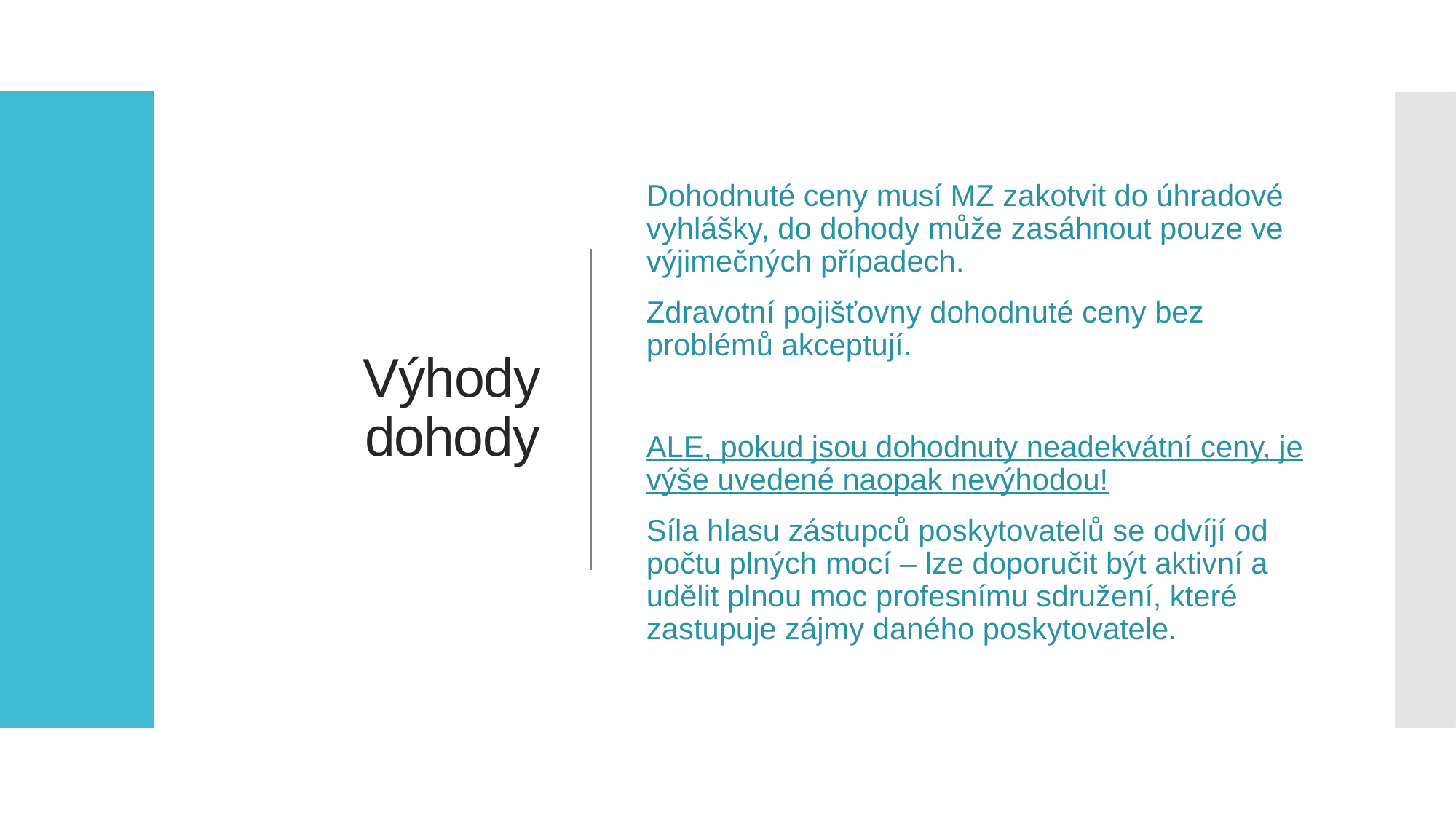

# Výhody dohody
Dohodnuté ceny musí MZ zakotvit do úhradové vyhlášky, do dohody může zasáhnout pouze ve výjimečných případech.
Zdravotní pojišťovny dohodnuté ceny bez problémů akceptují.

ALE, pokud jsou dohodnuty neadekvátní ceny, je výše uvedené naopak nevýhodou!
Síla hlasu zástupců poskytovatelů se odvíjí od počtu plných mocí – lze doporučit být aktivní a udělit plnou moc profesnímu sdružení, které zastupuje zájmy daného poskytovatele.